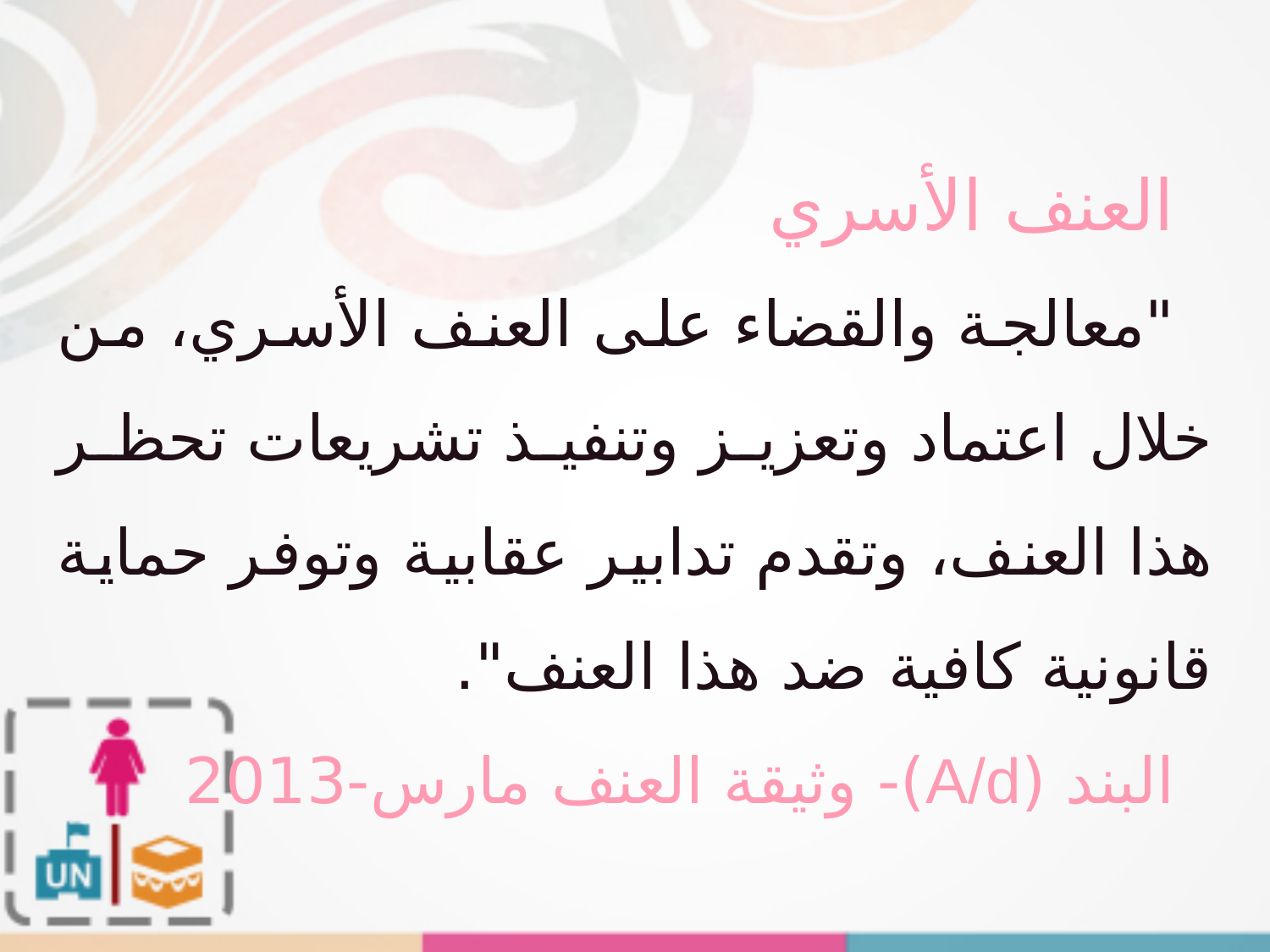

العنف الأسري
"معالجة والقضاء على العنف الأسري، من خلال اعتماد وتعزيز وتنفيذ تشريعات تحظر هذا العنف، وتقدم تدابير عقابية وتوفر حماية قانونية كافية ضد هذا العنف".
البند (A/d)- وثيقة العنف مارس-2013